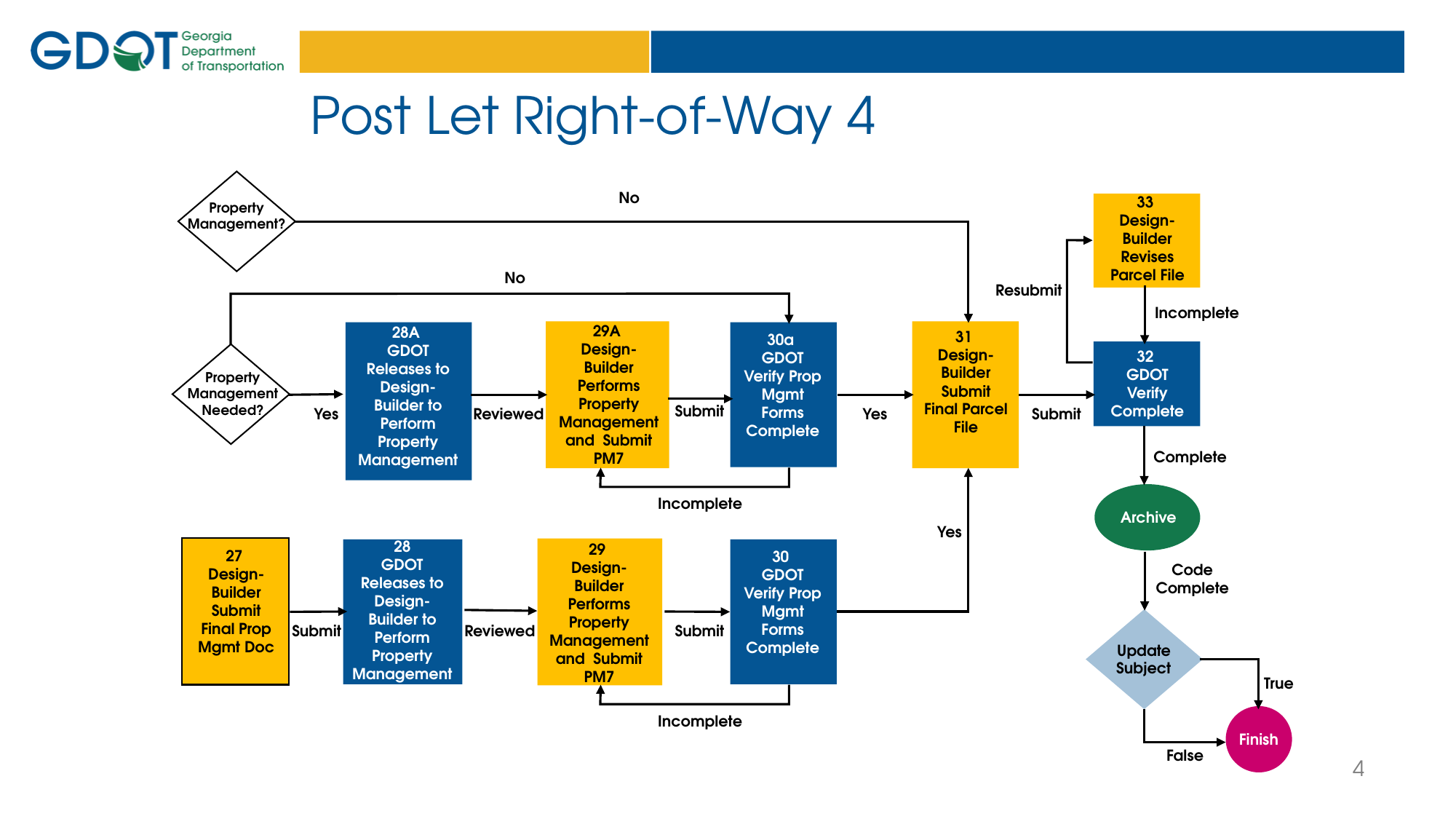

# Post Let Right-of-Way 4

No
33
Design-Builder Revises Parcel File

Property Management?
No
Resubmit

Incomplete
29A
Design-Builder Performs Property Management and  Submit PM7
28A
GDOT Releases to Design-Builder to Perform Property Management

31
Design-Builder Submit Final Parcel File

30a
GDOT Verify Prop Mgmt Forms Complete

32
GDOT Verify Complete

Property Management Needed?
Submit
Yes
Reviewed
Yes
Submit
Complete

Incomplete
Archive
Yes
28
GDOT Releases to Design-Builder to Perform Property Management
29
Design-Builder Performs Property Management and  Submit PM7

27
Design-Builder Submit Final Prop Mgmt Doc
30
GDOT Verify Prop Mgmt Forms Complete
Code
Complete

Submit
Reviewed
Submit
Update Subject

True

Incomplete

Finish
False